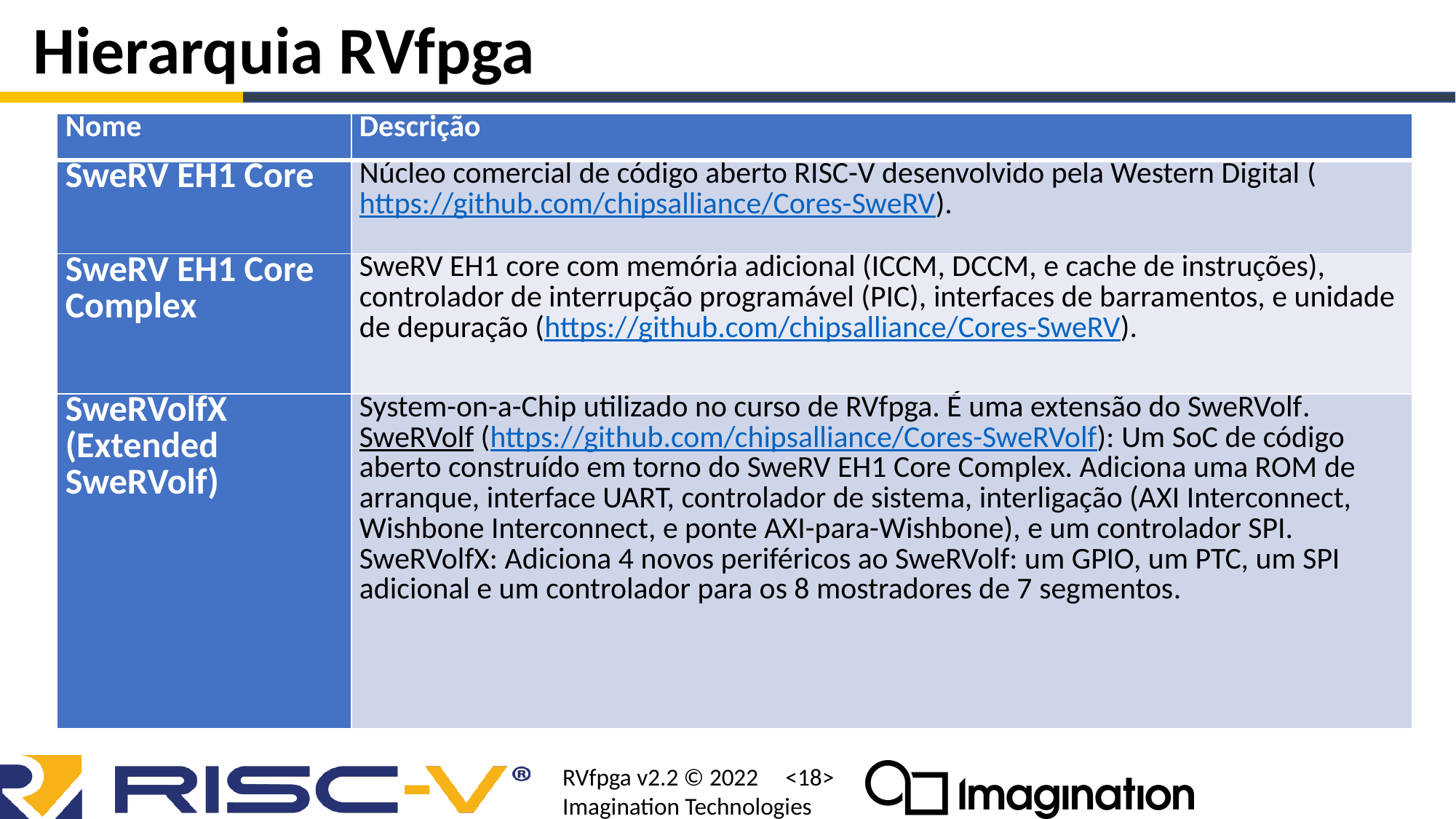

# Hierarquia RVfpga
| Nome | Descrição |
| --- | --- |
| SweRV EH1 Core | Núcleo comercial de código aberto RISC-V desenvolvido pela Western Digital (https://github.com/chipsalliance/Cores-SweRV). |
| SweRV EH1 Core Complex | SweRV EH1 core com memória adicional (ICCM, DCCM, e cache de instruções), controlador de interrupção programável (PIC), interfaces de barramentos, e unidade de depuração (https://github.com/chipsalliance/Cores-SweRV). |
| SweRVolfX (Extended SweRVolf) | System-on-a-Chip utilizado no curso de RVfpga. É uma extensão do SweRVolf. SweRVolf (https://github.com/chipsalliance/Cores-SweRVolf): Um SoC de código aberto construído em torno do SweRV EH1 Core Complex. Adiciona uma ROM de arranque, interface UART, controlador de sistema, interligação (AXI Interconnect, Wishbone Interconnect, e ponte AXI-para-Wishbone), e um controlador SPI. SweRVolfX: Adiciona 4 novos periféricos ao SweRVolf: um GPIO, um PTC, um SPI adicional e um controlador para os 8 mostradores de 7 segmentos. |